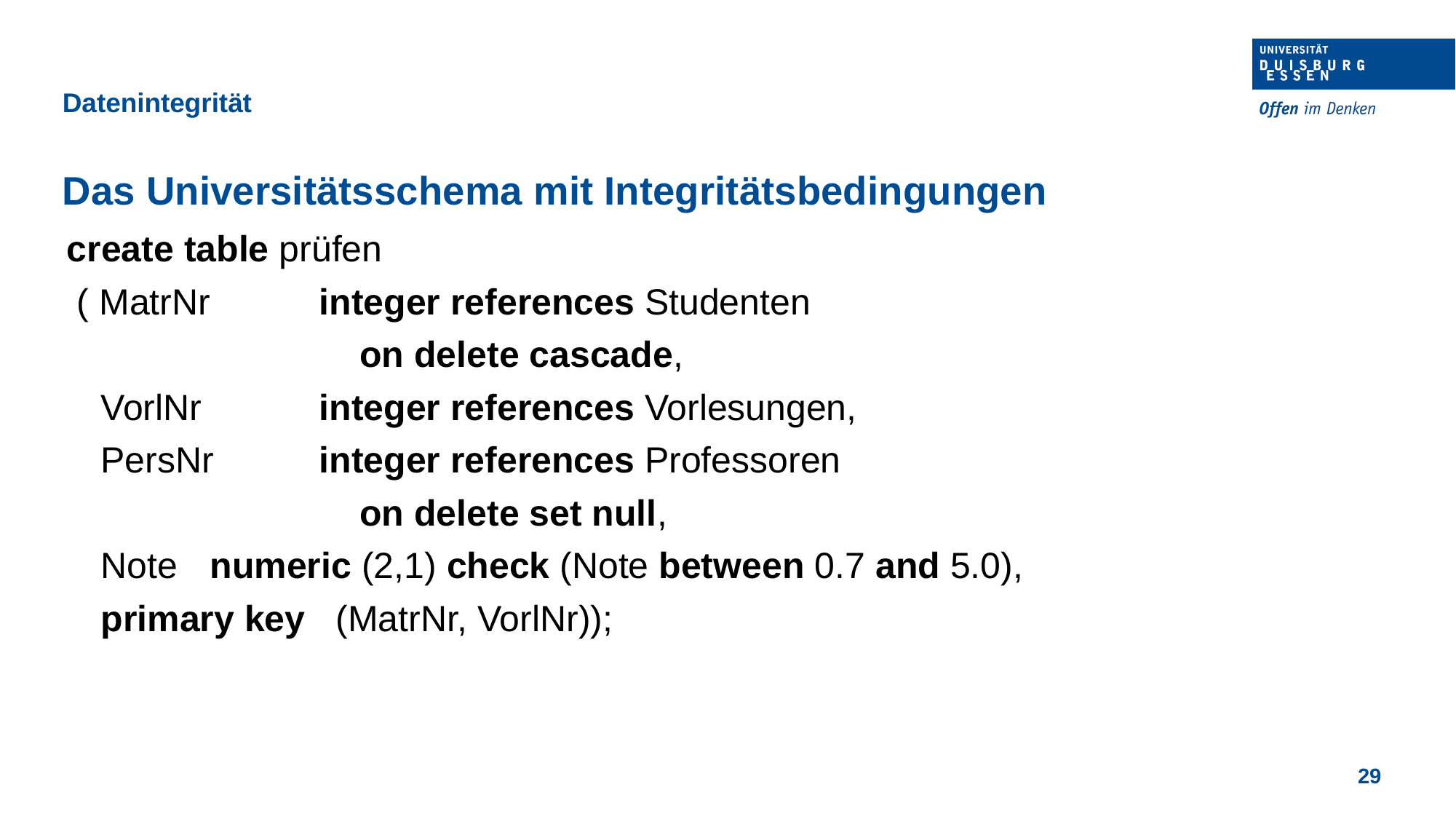

Datenintegrität
Das Universitätsschema mit Integritätsbedingungen
create table prüfen
 ( MatrNr	integer references Studenten
			    on delete cascade,
	VorlNr 	integer references Vorlesungen,
	PersNr 	integer references Professoren
			    on delete set null,
	Note	numeric (2,1) check (Note between 0.7 and 5.0),
	primary key   (MatrNr, VorlNr));
29